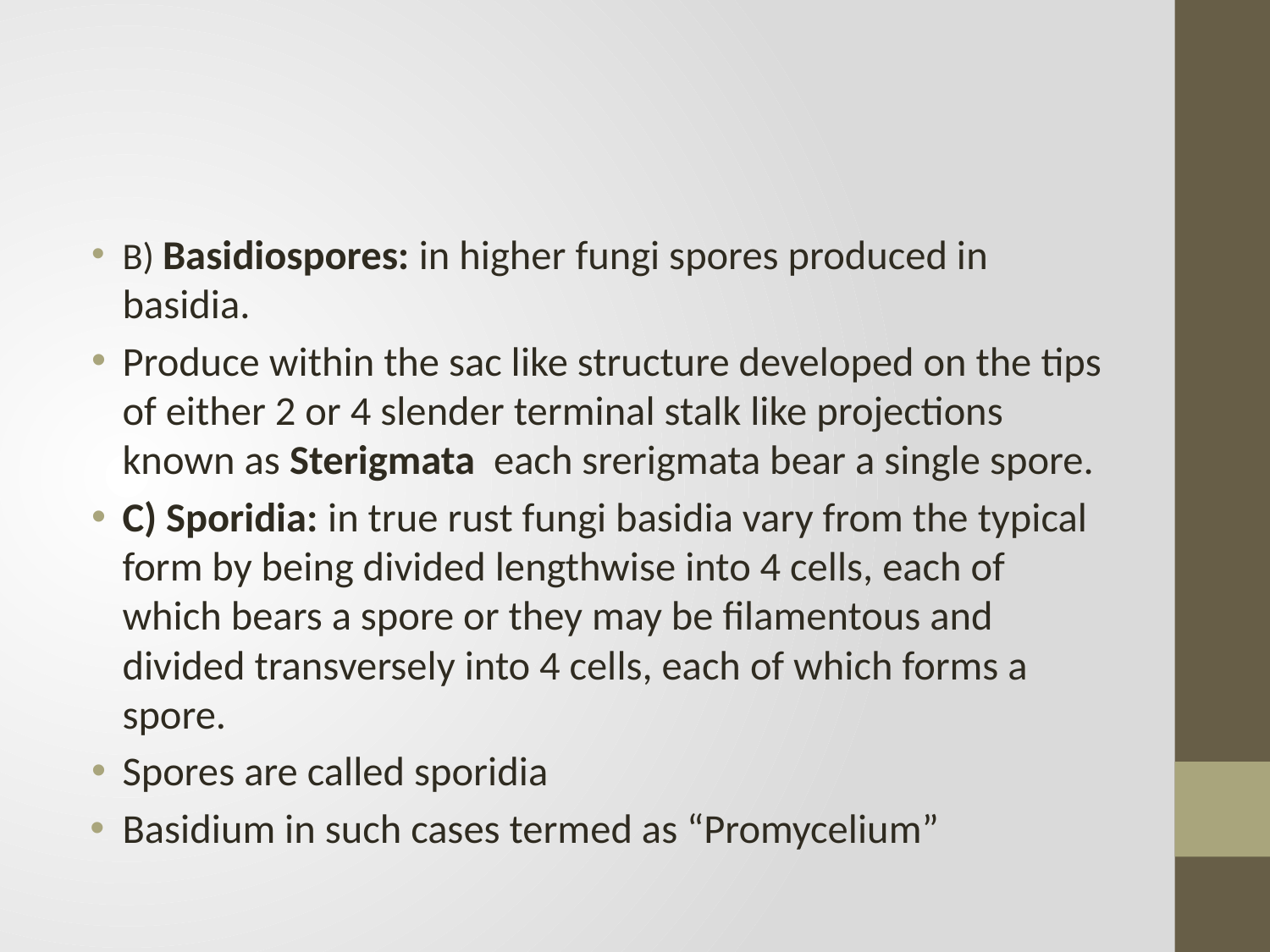

#
B) Basidiospores: in higher fungi spores produced in basidia.
Produce within the sac like structure developed on the tips of either 2 or 4 slender terminal stalk like projections known as Sterigmata  each srerigmata bear a single spore.
C) Sporidia: in true rust fungi basidia vary from the typical form by being divided lengthwise into 4 cells, each of which bears a spore or they may be filamentous and divided transversely into 4 cells, each of which forms a spore.
Spores are called sporidia
Basidium in such cases termed as “Promycelium”